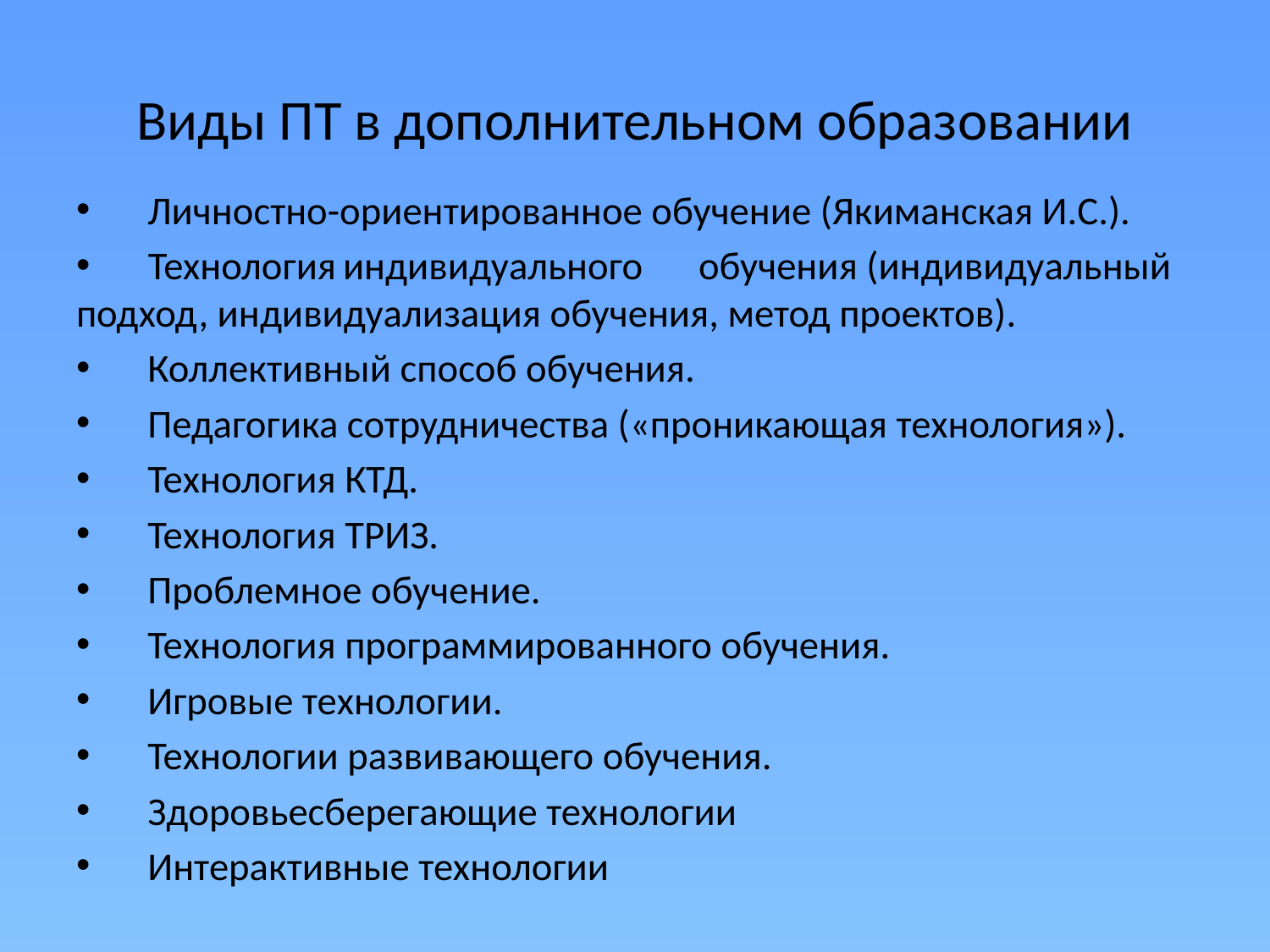

# Виды ПТ в дополнительном образовании
Личностно-ориентированное обучение (Якиманская И.С.).
       Технология	индивидуального	обучения (индивидуальный   подход, индивидуализация обучения, метод проектов).
Коллективный способ обучения.
Педагогика сотрудничества («проникающая технология»).
Технология КТД.
Технология ТРИЗ.
Проблемное обучение.
Технология программированного обучения.
Игровые технологии.
Технологии развивающего обучения.
Здоровьесберегающие технологии
Интерактивные технологии